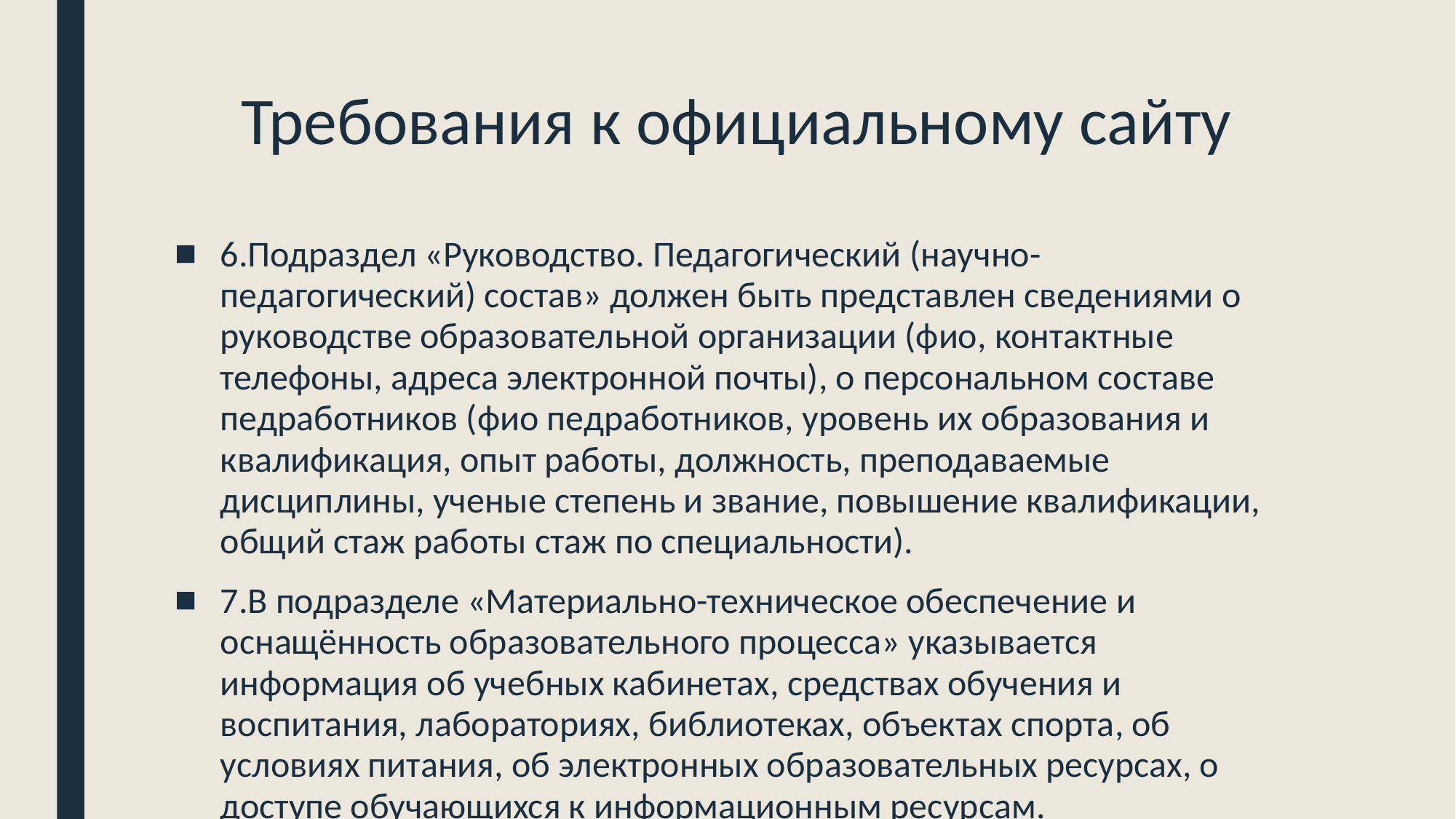

# Требования к официальному сайту
6.Подраздел «Руководство. Педагогический (научно- педагогический) состав» должен быть представлен сведениями о руководстве образовательной организации (фио, контактные телефоны, адреса электронной почты), о персональном составе педработников (фио педработников, уровень их образования и квалификация, опыт работы, должность, преподаваемые дисциплины, ученые степень и звание, повышение квалификации, общий стаж работы стаж по специальности).
7.В подразделе «Материально-техническое обеспечение и оснащённость образовательного процесса» указывается информация об учебных кабинетах, средствах обучения и воспитания, лабораториях, библиотеках, объектах спорта, об условиях питания, об электронных образовательных ресурсах, о доступе обучающихся к информационным ресурсам.